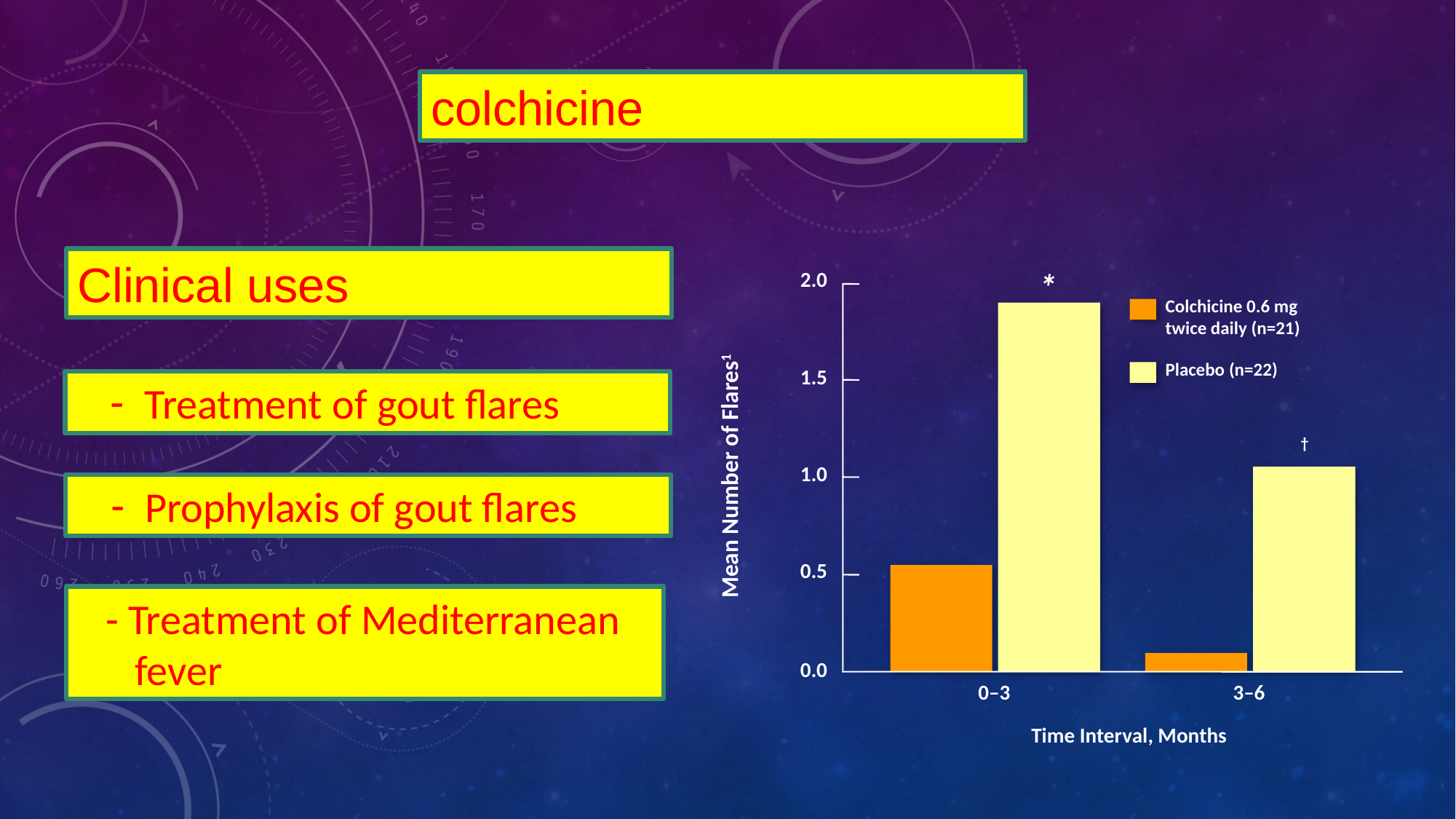

colchicine
Clinical uses
*
2.0

Colchicine 0.6 mg
twice daily (n=21)

Placebo (n=22)
1.5

†
Mean Number of Flares1
1.0

0.5

0.0

0–3
3–6
Time Interval, Months
Treatment of gout flares
Prophylaxis of gout flares
   - Treatment of Mediterranean
      fever